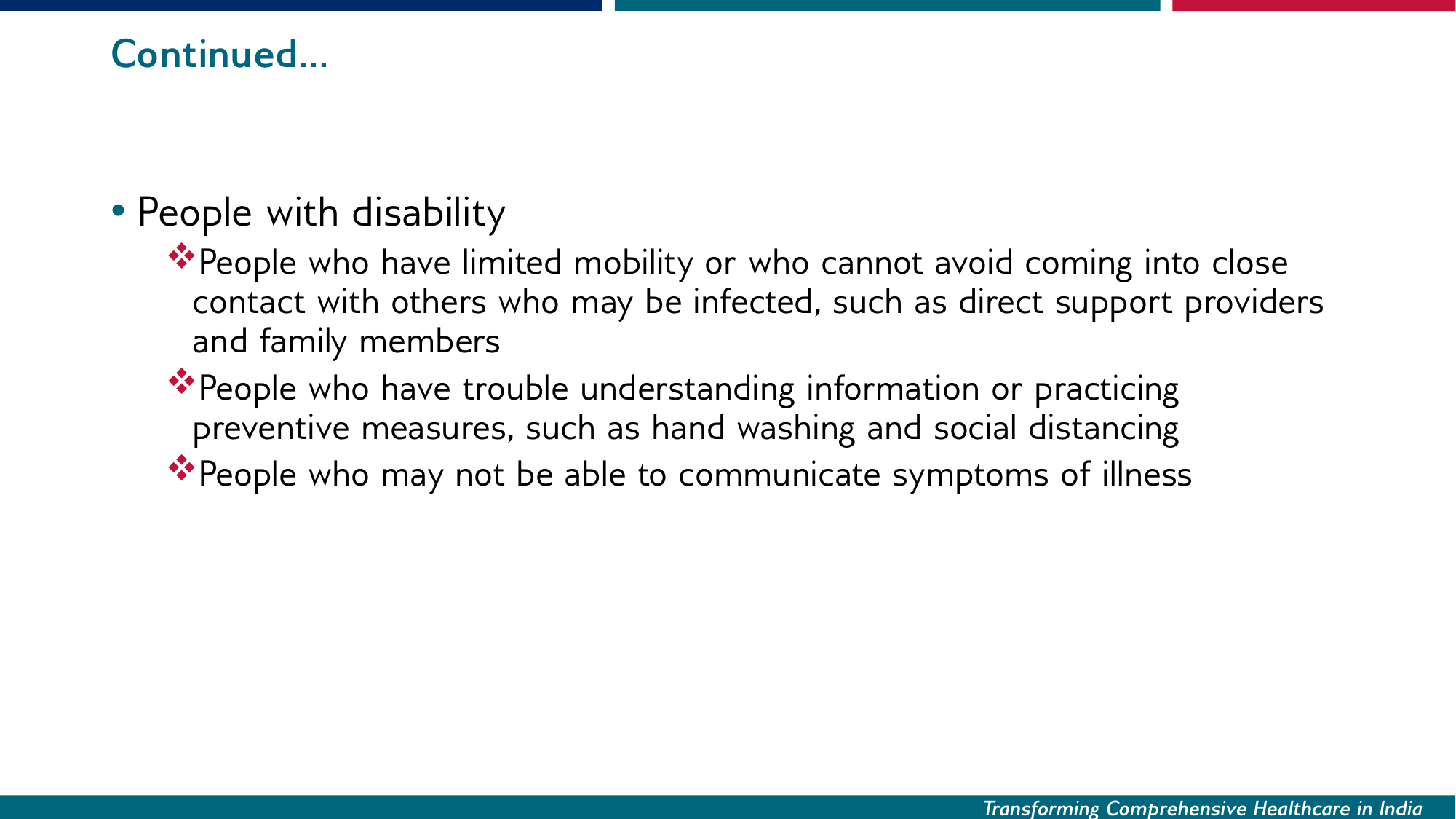

# Continued…
People with disability
People who have limited mobility or who cannot avoid coming into close contact with others who may be infected, such as direct support providers and family members
People who have trouble understanding information or practicing preventive measures, such as hand washing and social distancing
People who may not be able to communicate symptoms of illness